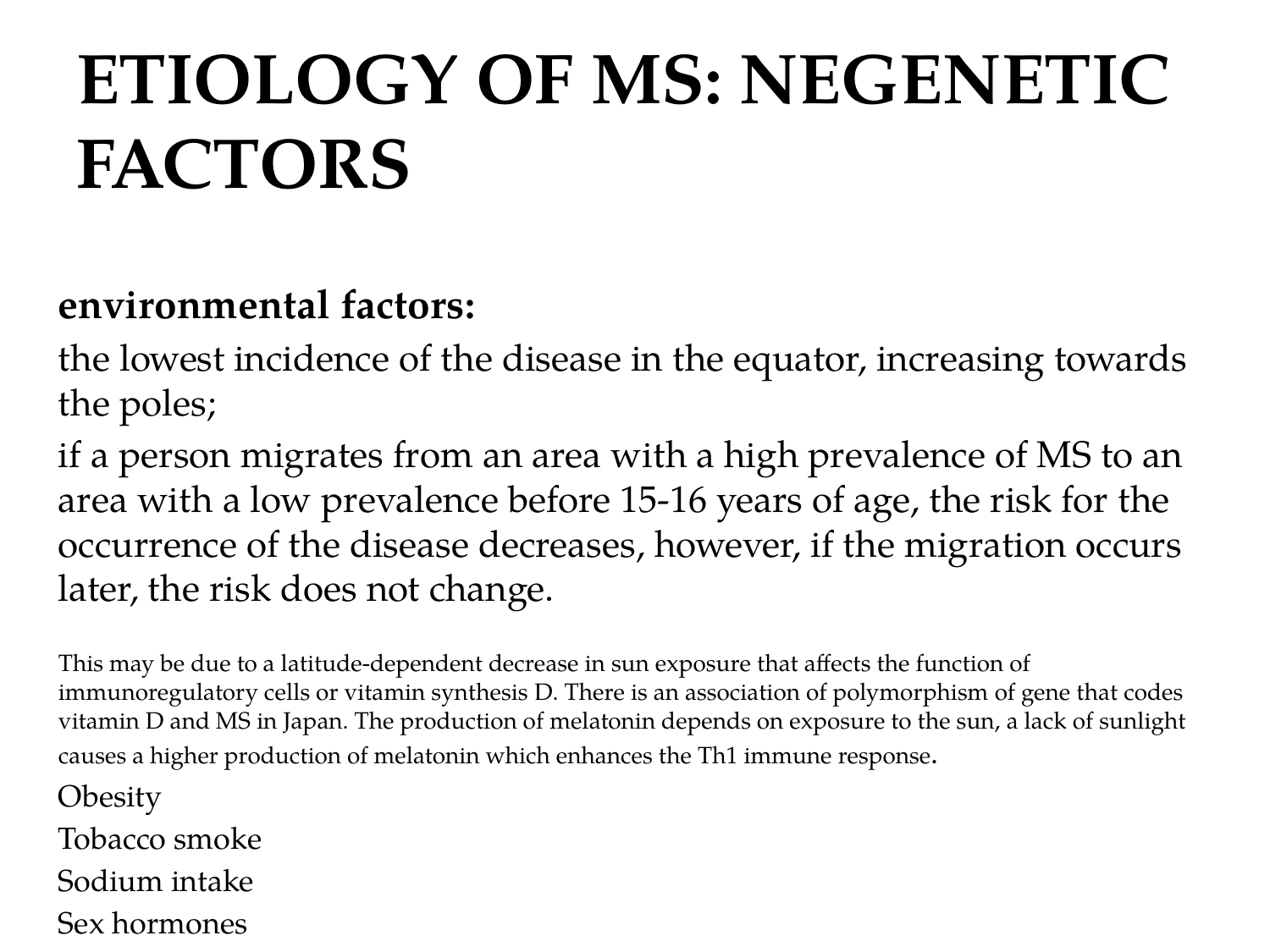

# ETIOLOGY OF MS: NEGENETIC FACTORS
environmental factors:
the lowest incidence of the disease in the equator, increasing towards the poles;
if a person migrates from an area with a high prevalence of MS to an area with a low prevalence before 15-16 years of age, the risk for the occurrence of the disease decreases, however, if the migration occurs later, the risk does not change.

This may be due to a latitude-dependent decrease in sun exposure that affects the function of immunoregulatory cells or vitamin synthesis D. There is an association of polymorphism of gene that codes vitamin D and MS in Japan. The production of melatonin depends on exposure to the sun, a lack of sunlight causes a higher production of melatonin which enhances the Th1 immune response.
Obesity
Tobacco smoke
Sodium intake
Sex hormones